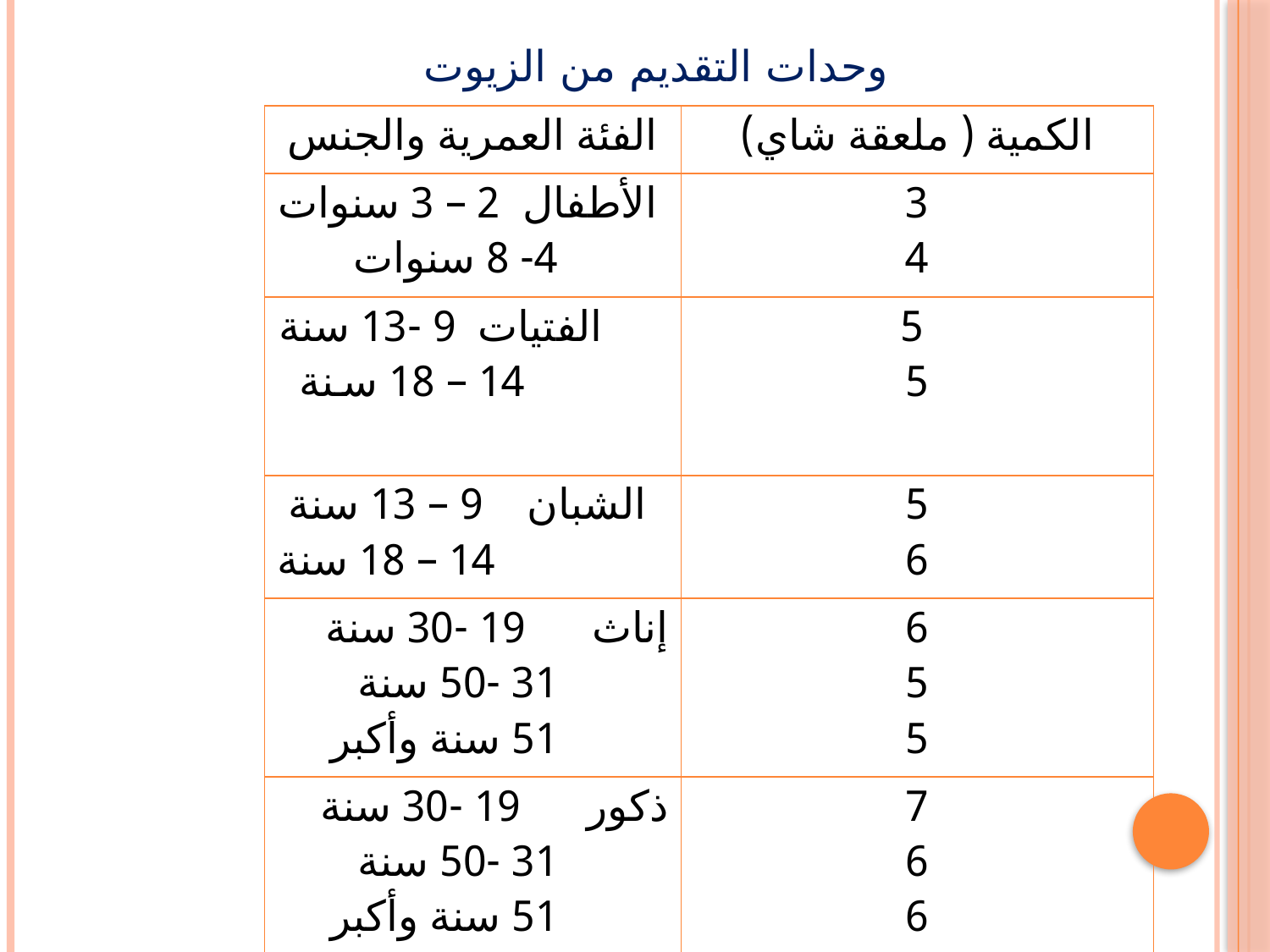

# وحدات التقديم من الزيوت
| الفئة العمرية والجنس | الكمية ( ملعقة شاي) |
| --- | --- |
| الأطفال 2 – 3 سنوات 4- 8 سنوات | 3 4 |
| الفتيات 9 -13 سنة 14 – 18 سنة | 5 5 |
| الشبان 9 – 13 سنة 14 – 18 سنة | 5 6 |
| إناث 19 -30 سنة 31 -50 سنة 51 سنة وأكبر | 6 5 5 |
| ذكور 19 -30 سنة 31 -50 سنة 51 سنة وأكبر | 7 6 6 |